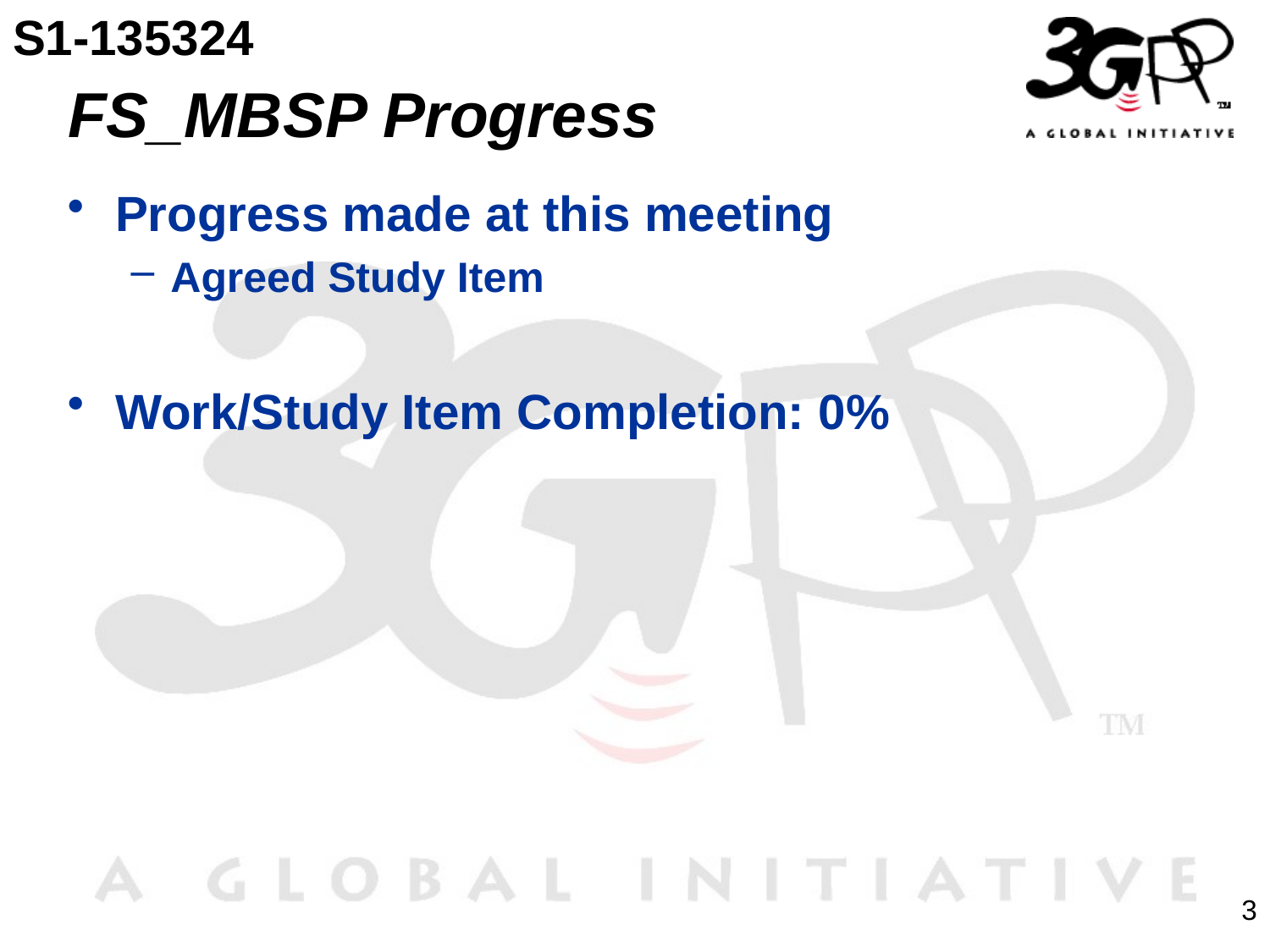

S1-135324
# FS_MBSP Progress
Progress made at this meeting
Agreed Study Item

Work/Study Item Completion: 0%
3